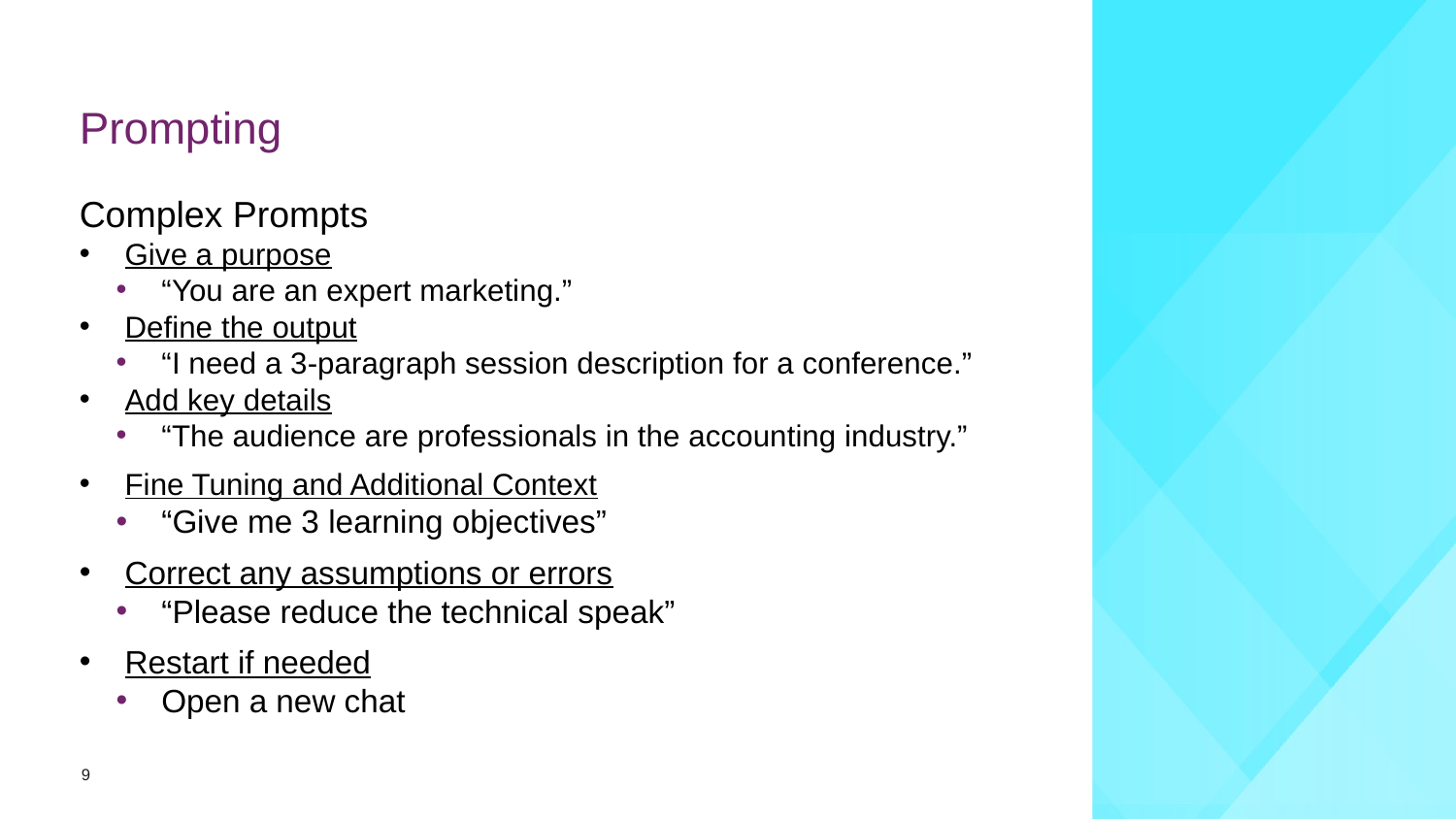

# Prompting
Complex Prompts
Give a purpose
“You are an expert marketing.”
Define the output
“I need a 3-paragraph session description for a conference.”
Add key details
“The audience are professionals in the accounting industry.”
Fine Tuning and Additional Context
“Give me 3 learning objectives”
Correct any assumptions or errors
“Please reduce the technical speak”
Restart if needed
Open a new chat

9